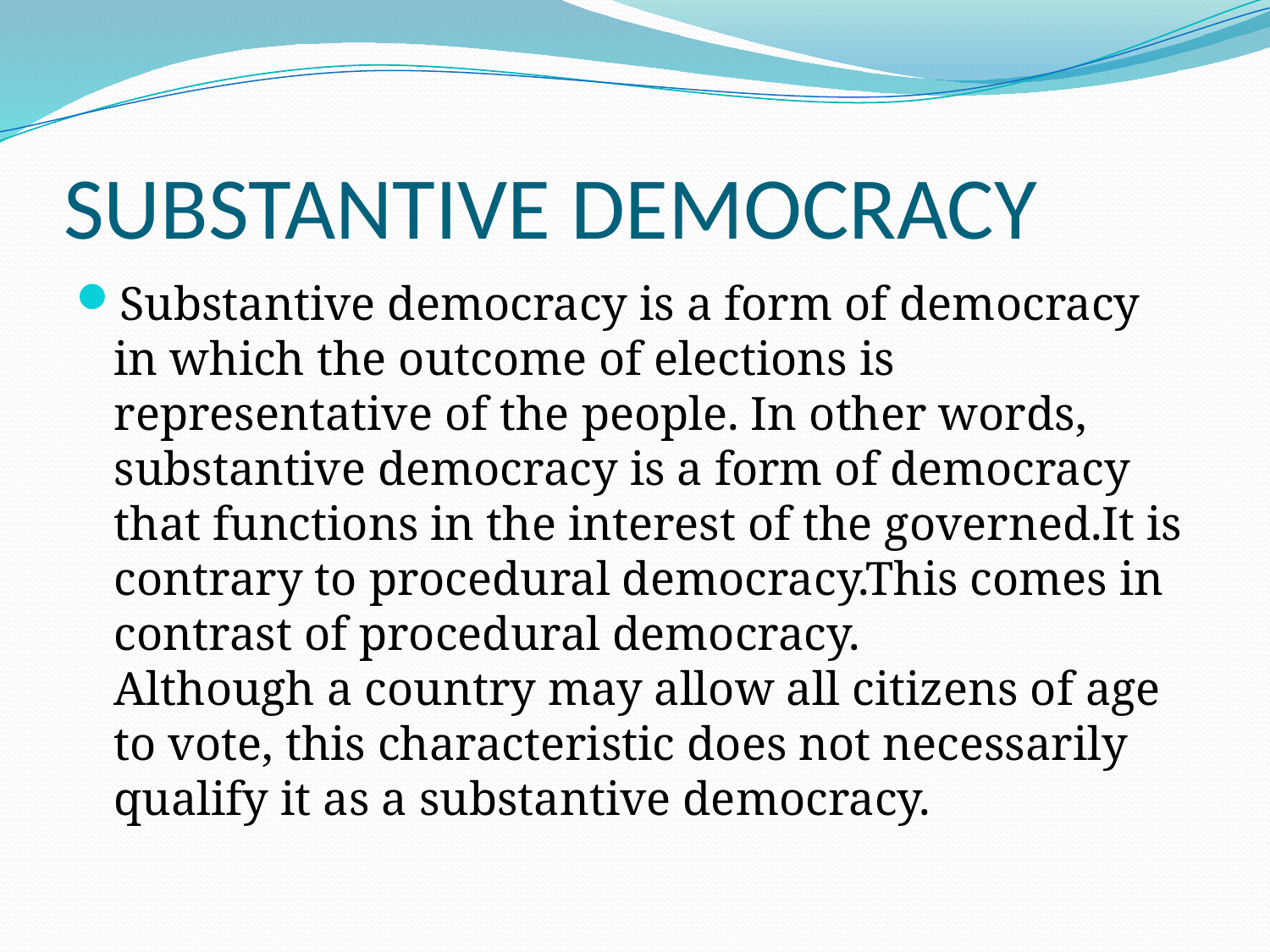

# SUBSTANTIVE DEMOCRACY
Substantive democracy is a form of democracy in which the outcome of elections is representative of the people. In other words, substantive democracy is a form of democracy that functions in the interest of the governed.It is contrary to procedural democracy.This comes in contrast of procedural democracy.
Although a country may allow all citizens of age to vote, this characteristic does not necessarily qualify it as a substantive democracy.